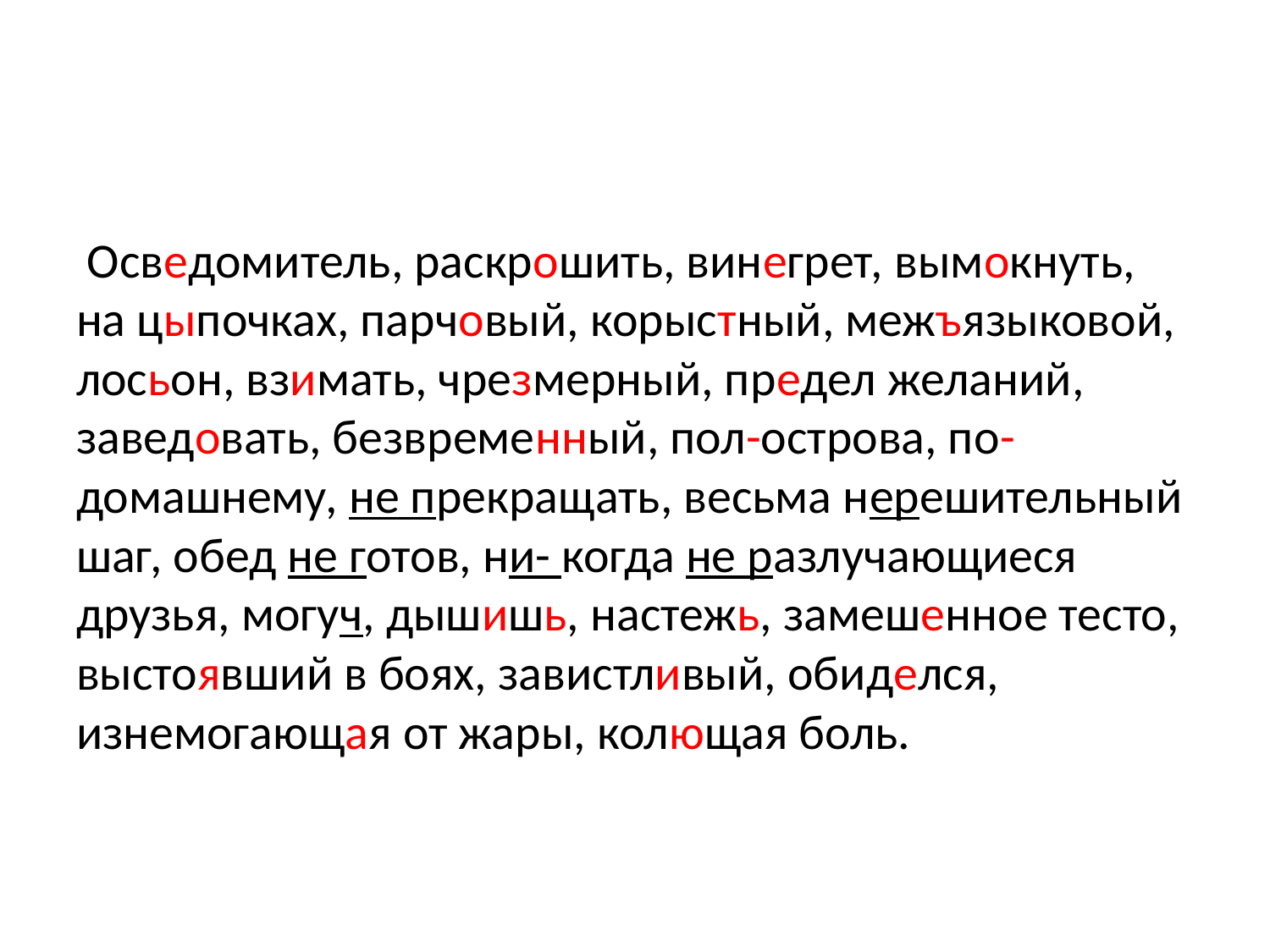

#
 Осведомитель, раскрошить, винегрет, вымокнуть, на цыпочках, парчовый, корыстный, межъязыковой, лосьон, взимать, чрезмерный, предел желаний, заведовать, безвременный, пол-острова, по-домашнему, не прекращать, весьма нерешительный шаг, обед не готов, ни- когда не разлучающиеся друзья, могуч, дышишь, настежь, замешенное тесто, выстоявший в боях, завистливый, обиделся, изнемогающая от жары, колющая боль.